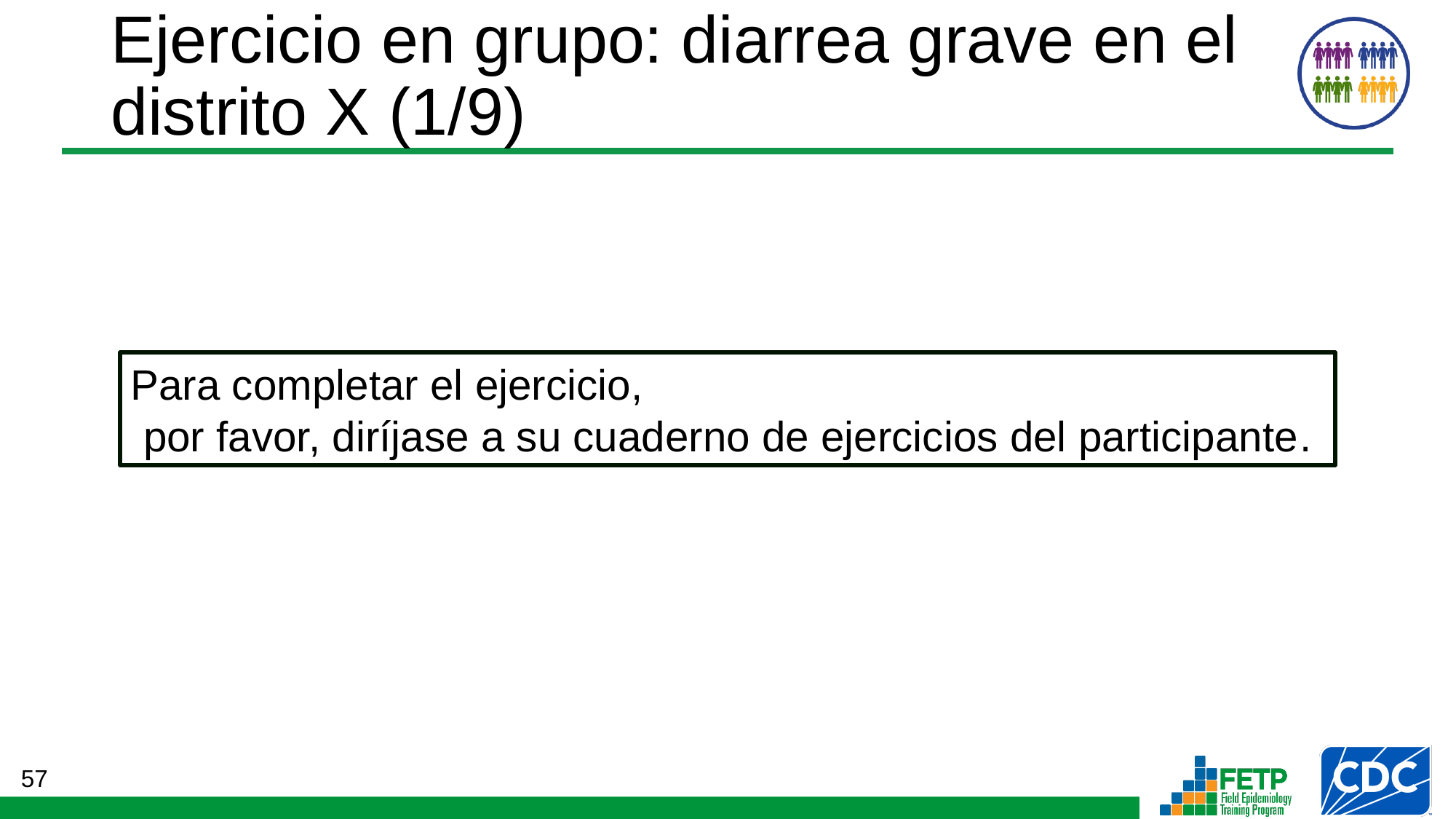

Ejercicio en grupo: diarrea grave en el distrito X (1/9)